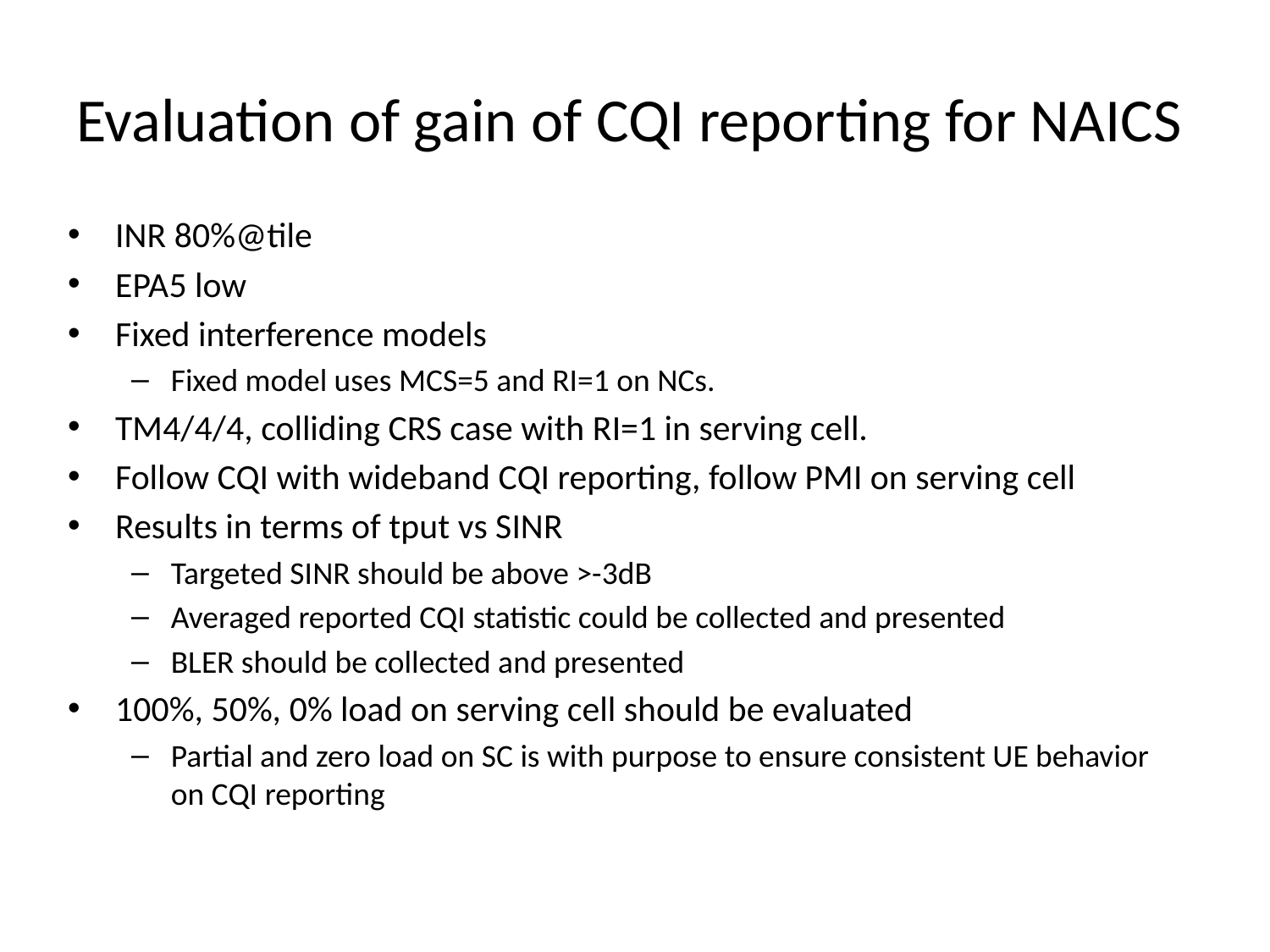

# Evaluation of gain of CQI reporting for NAICS
INR 80%@tile
EPA5 low
Fixed interference models
Fixed model uses MCS=5 and RI=1 on NCs.
TM4/4/4, colliding CRS case with RI=1 in serving cell.
Follow CQI with wideband CQI reporting, follow PMI on serving cell
Results in terms of tput vs SINR
Targeted SINR should be above >-3dB
Averaged reported CQI statistic could be collected and presented
BLER should be collected and presented
100%, 50%, 0% load on serving cell should be evaluated
Partial and zero load on SC is with purpose to ensure consistent UE behavior on CQI reporting